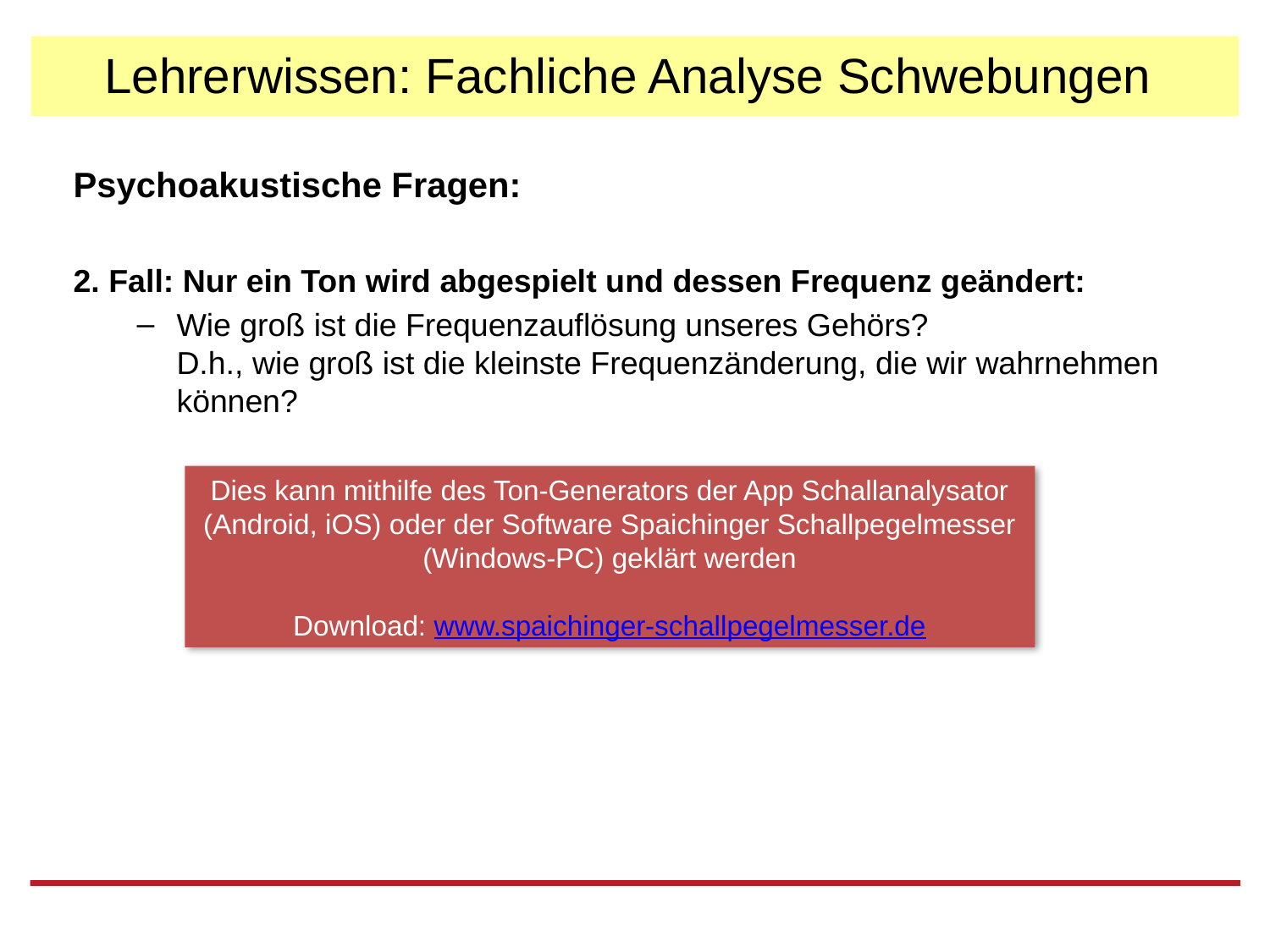

# Lehrerwissen: Fachliche Analyse Schwebungen
Psychoakustische Fragen:

2. Fall: Nur ein Ton wird abgespielt und dessen Frequenz geändert:
Wie groß ist die Frequenzauflösung unseres Gehörs?
D.h., wie groß ist die kleinste Frequenzänderung, die wir wahrnehmen können?

Dies kann mithilfe des Ton-Generators der App Schallanalysator (Android, iOS) oder der Software Spaichinger Schallpegelmesser (Windows-PC) geklärt werden

Download: www.spaichinger-schallpegelmesser.de